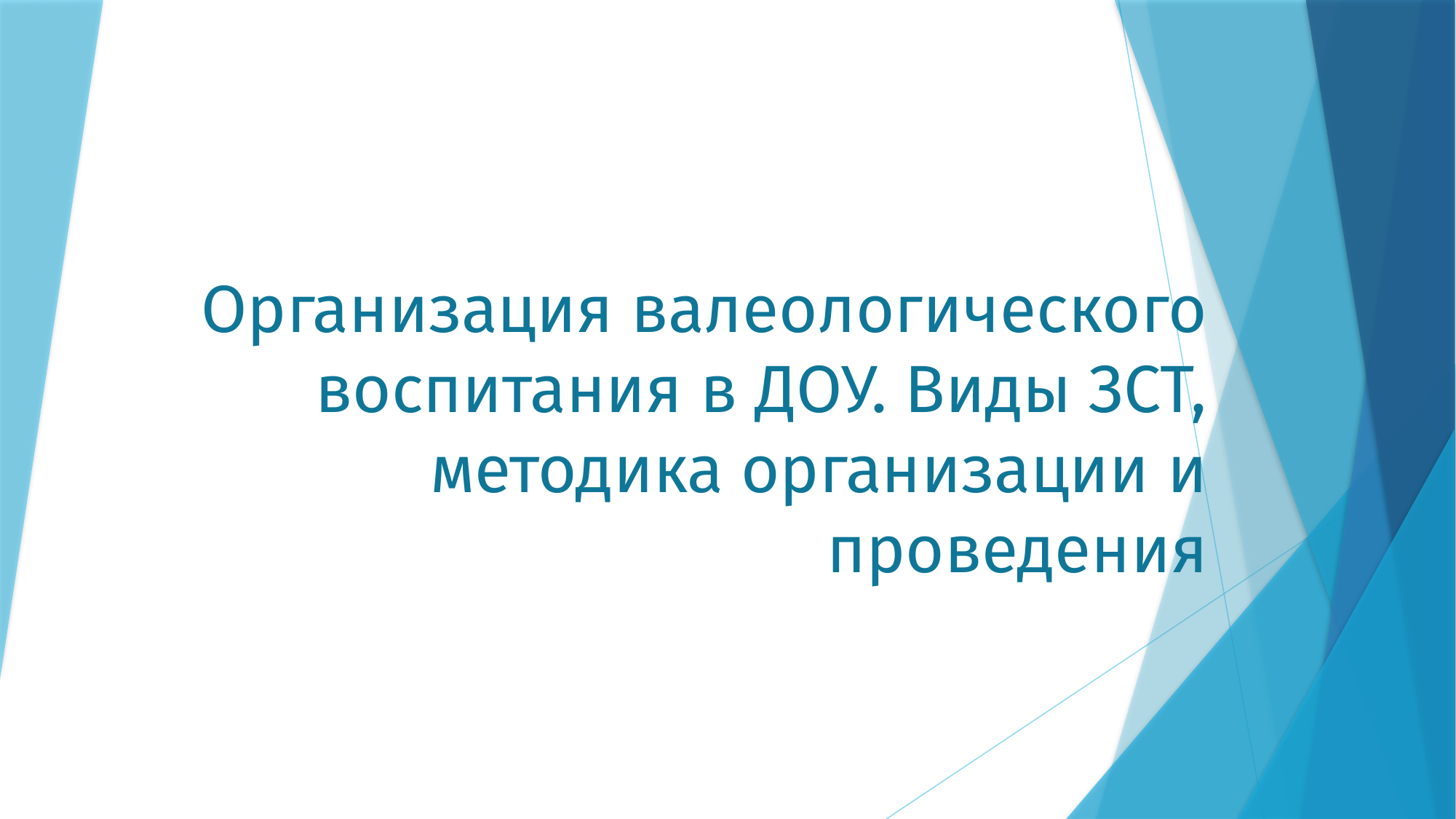

# Организация валеологического воспитания в ДОУ. Виды ЗСТ, методика организации и проведения